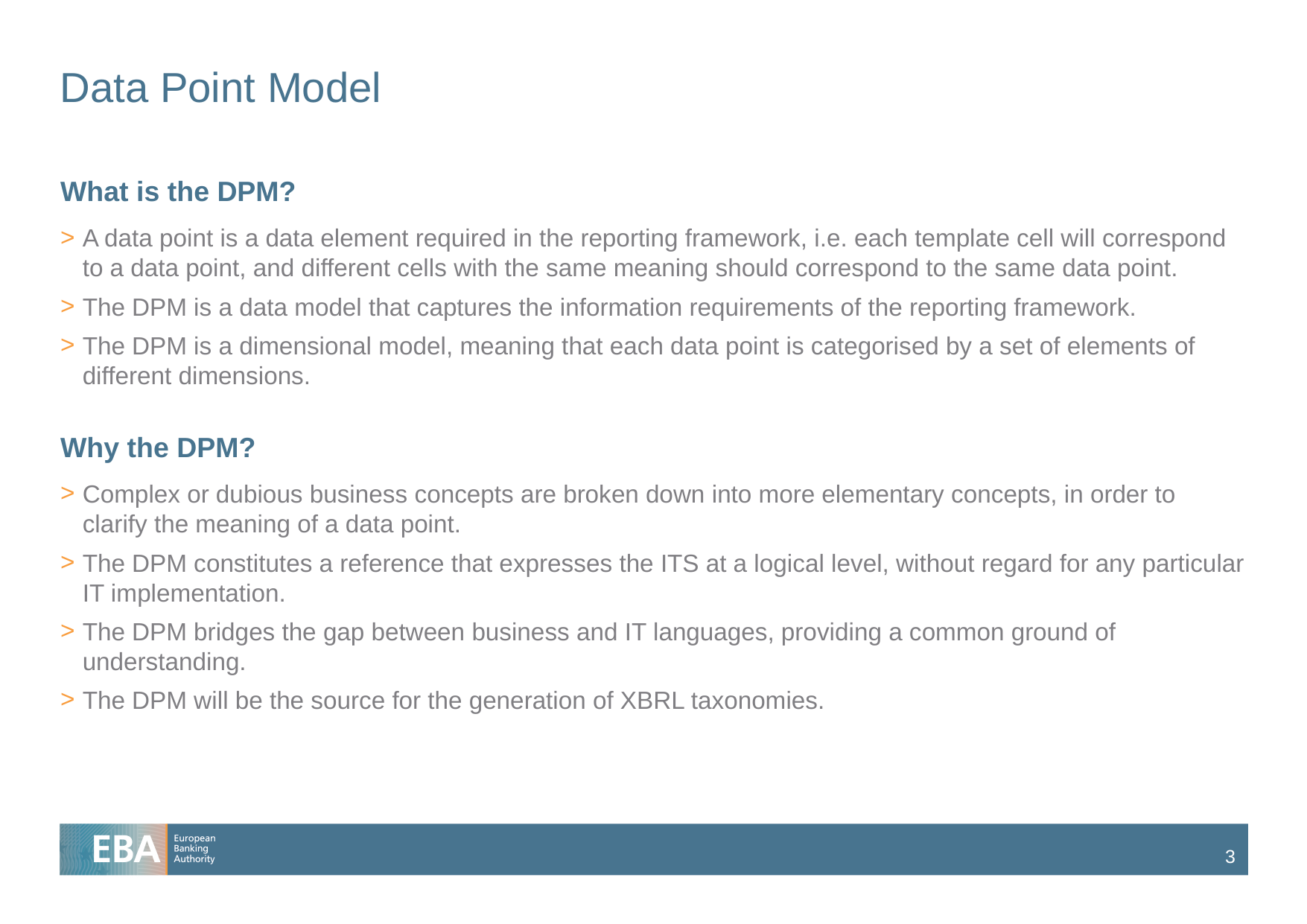

# Data Point Model
What is the DPM?
A data point is a data element required in the reporting framework, i.e. each template cell will correspond to a data point, and different cells with the same meaning should correspond to the same data point.
The DPM is a data model that captures the information requirements of the reporting framework.
The DPM is a dimensional model, meaning that each data point is categorised by a set of elements of different dimensions.

Why the DPM?
Complex or dubious business concepts are broken down into more elementary concepts, in order to clarify the meaning of a data point.
The DPM constitutes a reference that expresses the ITS at a logical level, without regard for any particular IT implementation.
The DPM bridges the gap between business and IT languages, providing a common ground of understanding.
The DPM will be the source for the generation of XBRL taxonomies.